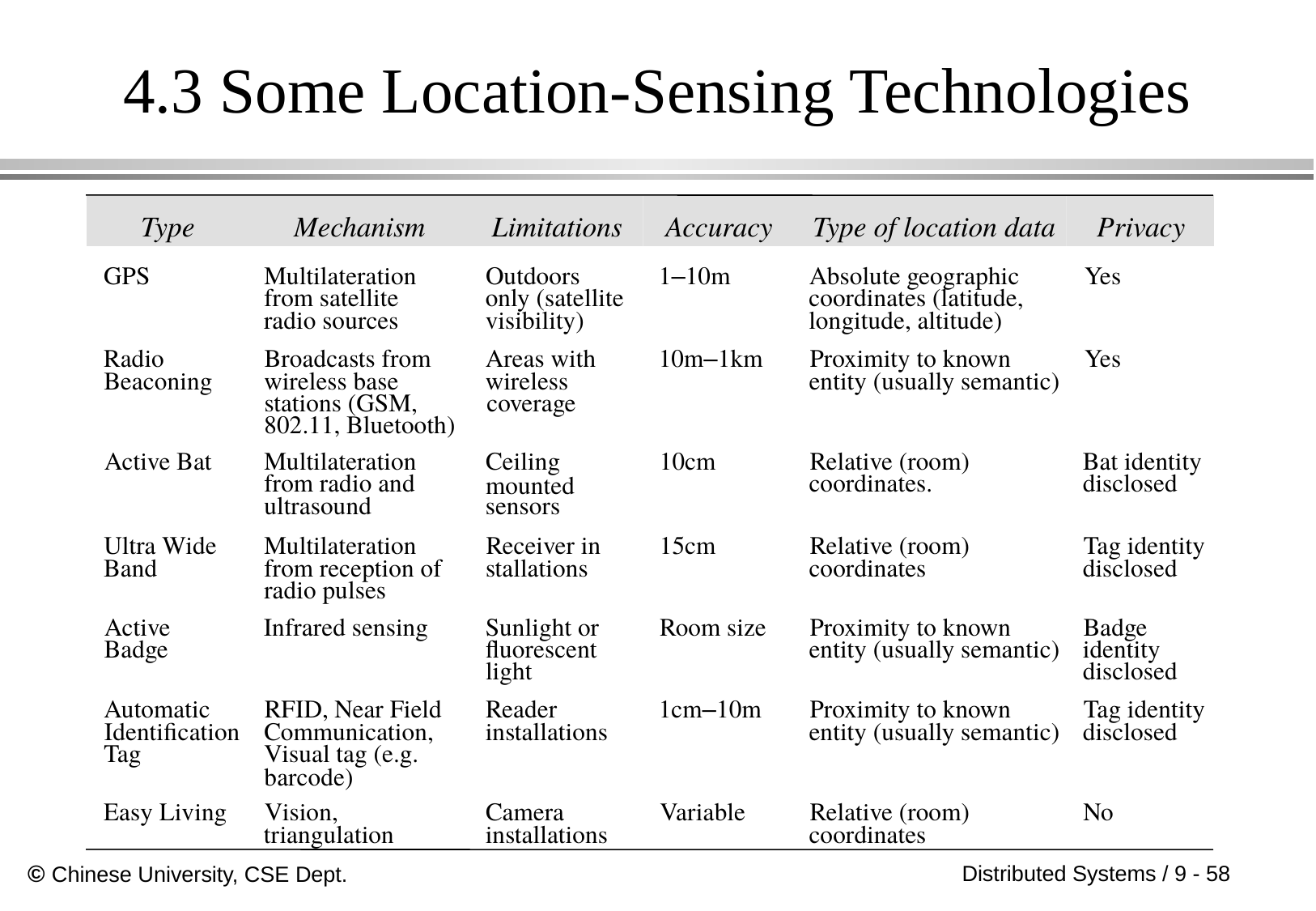

# 4.3 Some Location-Sensing Technologies

Type
Mechanism
Limitations
Accuracy
Type of location data
Privacy
GPS
Multilateration
Outdoors
1–10m
Absolute geographic
Yes
from satellite
only (satellite
coordinates (latitude,
radio sources
visibility)
longitude, altitude)
Radio
Broadcasts from
Areas with
10m–1km
Proximity to known
Yes
Beaconing
wireless base
wireless
entity (usually semantic)
stations (GSM,
coverage
802.11, Bluetooth)
Active Bat
Multilateration
Ceiling
10cm
Relative (room)
Bat identity
from radio and
coordinates.
disclosed
mounted
ultrasound
sensors
Ultra Wide
Multilateration
Receiver in
15cm
Relative (room)
Tag identity
Band
from reception of
stallations
coordinates
disclosed
radio pulses
Active
Infrared sensing
Sunlight or
Room size
Proximity to known
Badge
Badge
fluorescent
entity (usually semantic)
identity
light
disclosed
Automatic
RFID, Near Field
Reader
1cm–10m
Proximity to known
Tag identity
Identification
Communication,
installations
entity (usually semantic)
disclosed
Tag
Visual tag (e.g.
barcode)
Easy Living
Vision,
Camera
Variable
Relative (room)
No
triangulation
installations
coordinates